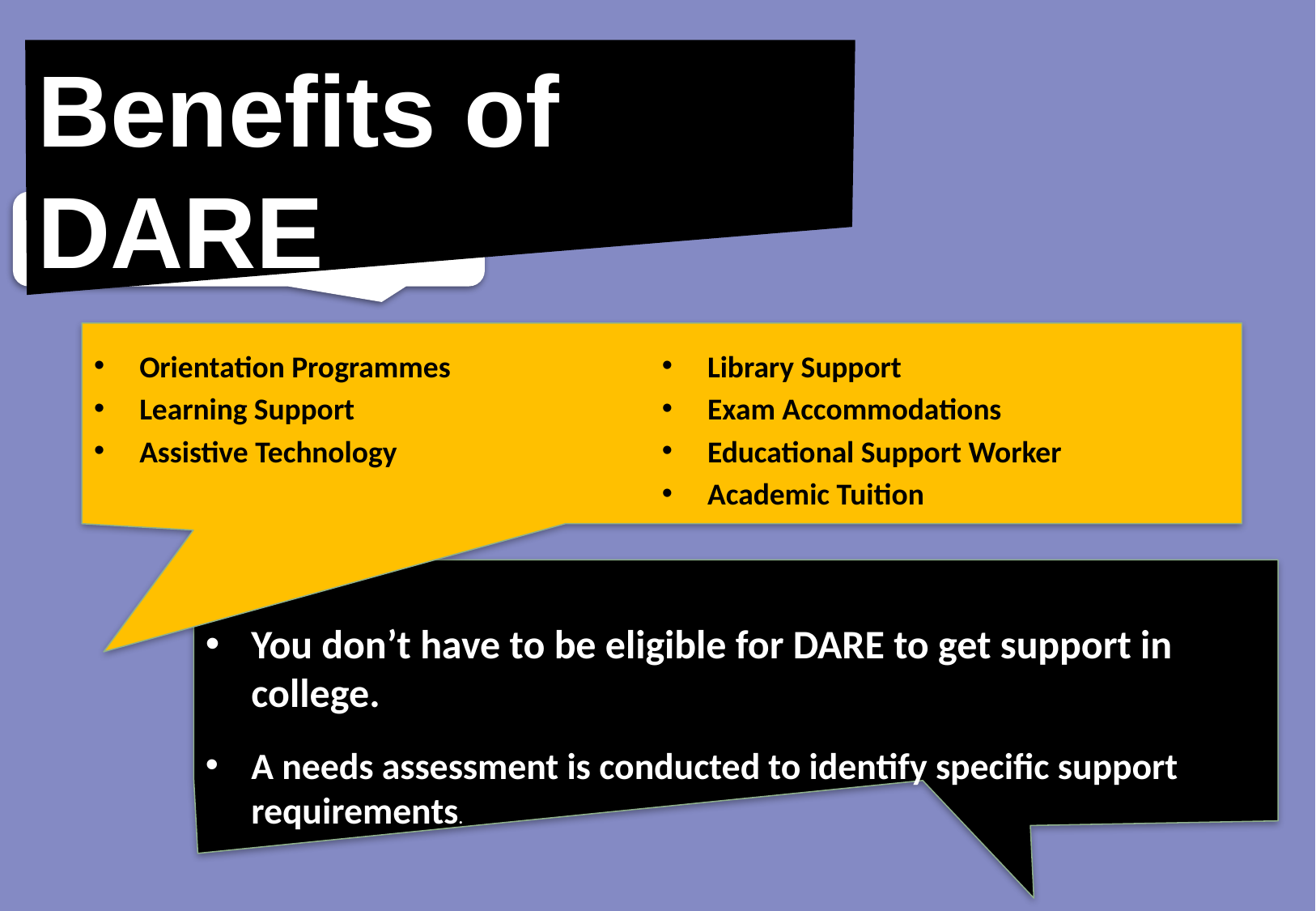

Benefits of DARE
College supports may include:

Orientation Programmes
Learning Support
Assistive Technology

Library Support
Exam Accommodations
Educational Support Worker
Academic Tuition

You don’t have to be eligible for DARE to get support in college.

A needs assessment is conducted to identify specific support requirements.